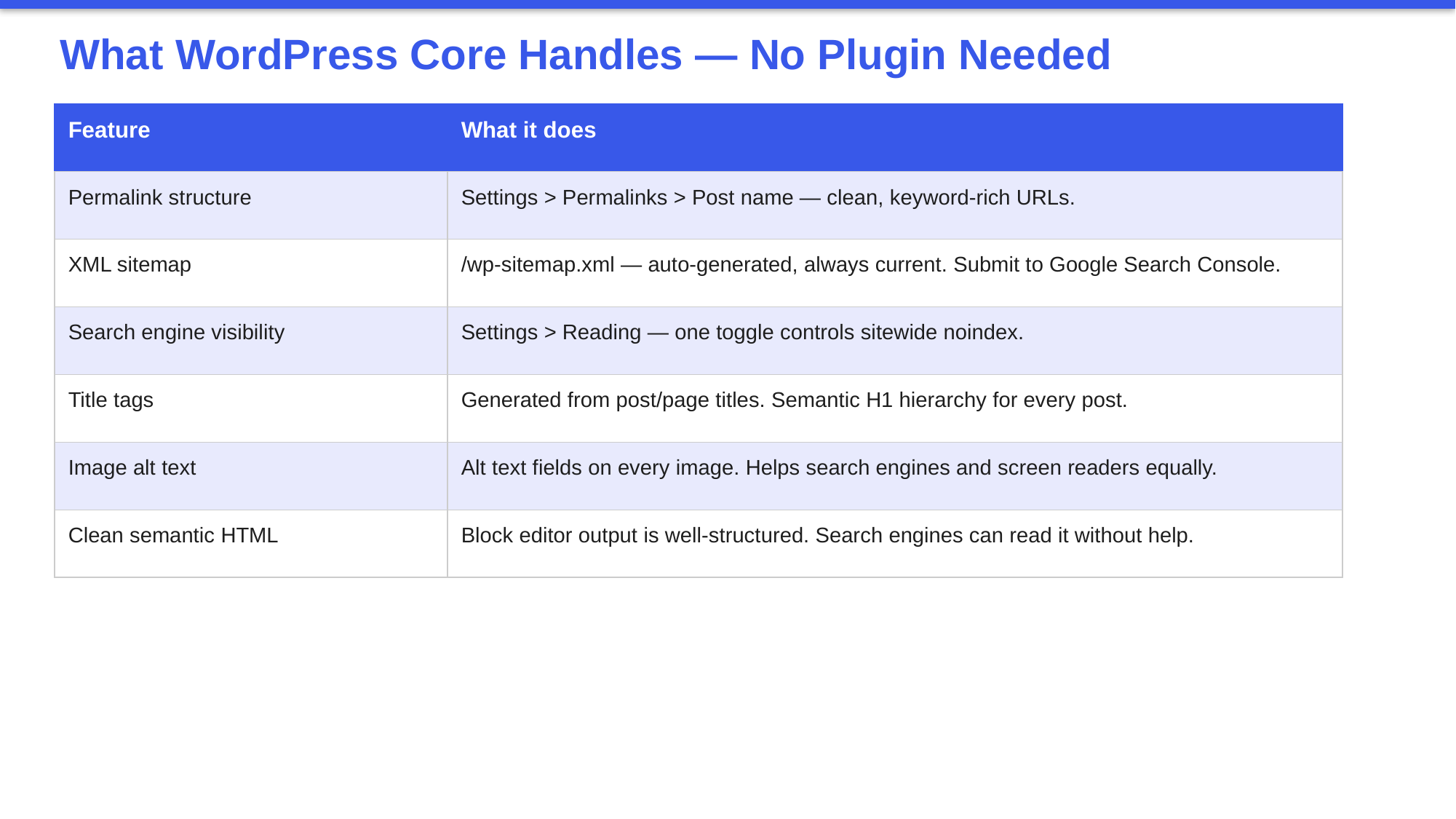

What WordPress Core Handles — No Plugin Needed
| Feature | What it does |
| --- | --- |
| Permalink structure | Settings > Permalinks > Post name — clean, keyword-rich URLs. |
| XML sitemap | /wp-sitemap.xml — auto-generated, always current. Submit to Google Search Console. |
| Search engine visibility | Settings > Reading — one toggle controls sitewide noindex. |
| Title tags | Generated from post/page titles. Semantic H1 hierarchy for every post. |
| Image alt text | Alt text fields on every image. Helps search engines and screen readers equally. |
| Clean semantic HTML | Block editor output is well-structured. Search engines can read it without help. |